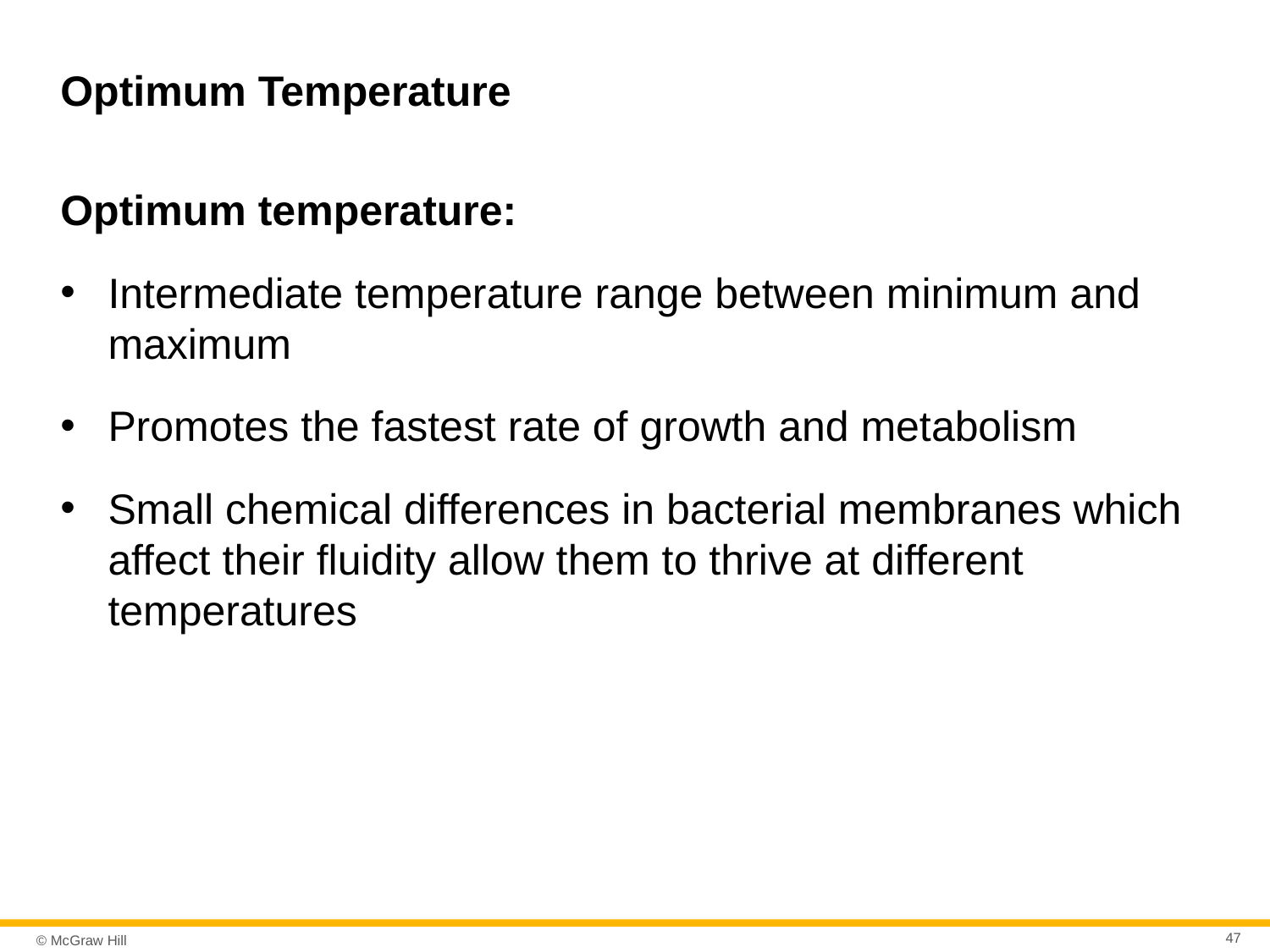

# Optimum Temperature
Optimum temperature:
Intermediate temperature range between minimum and maximum
Promotes the fastest rate of growth and metabolism
Small chemical differences in bacterial membranes which affect their fluidity allow them to thrive at different temperatures